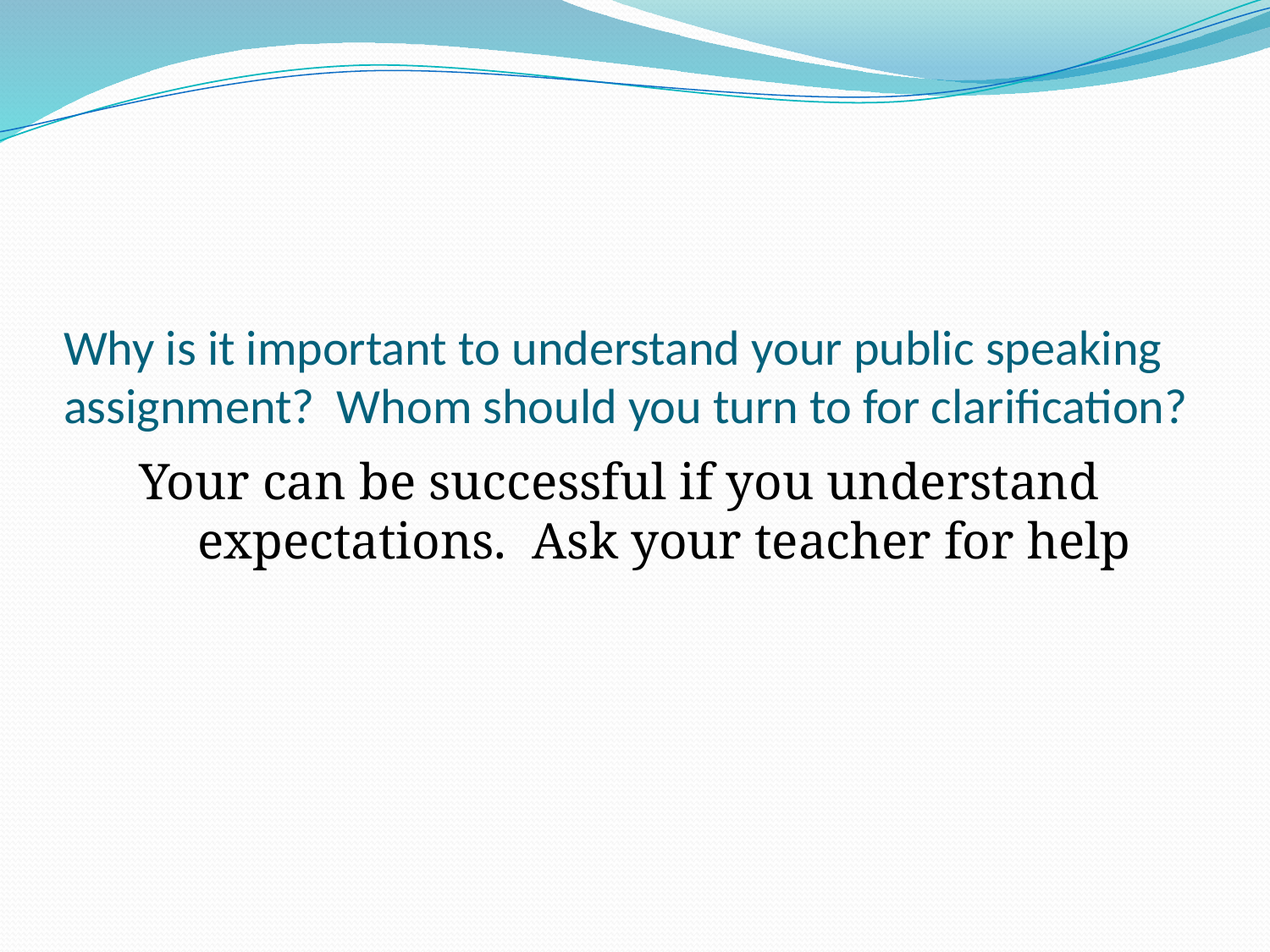

# Why is it important to understand your public speaking assignment?  Whom should you turn to for clarification?
Your can be successful if you understand expectations.  Ask your teacher for help